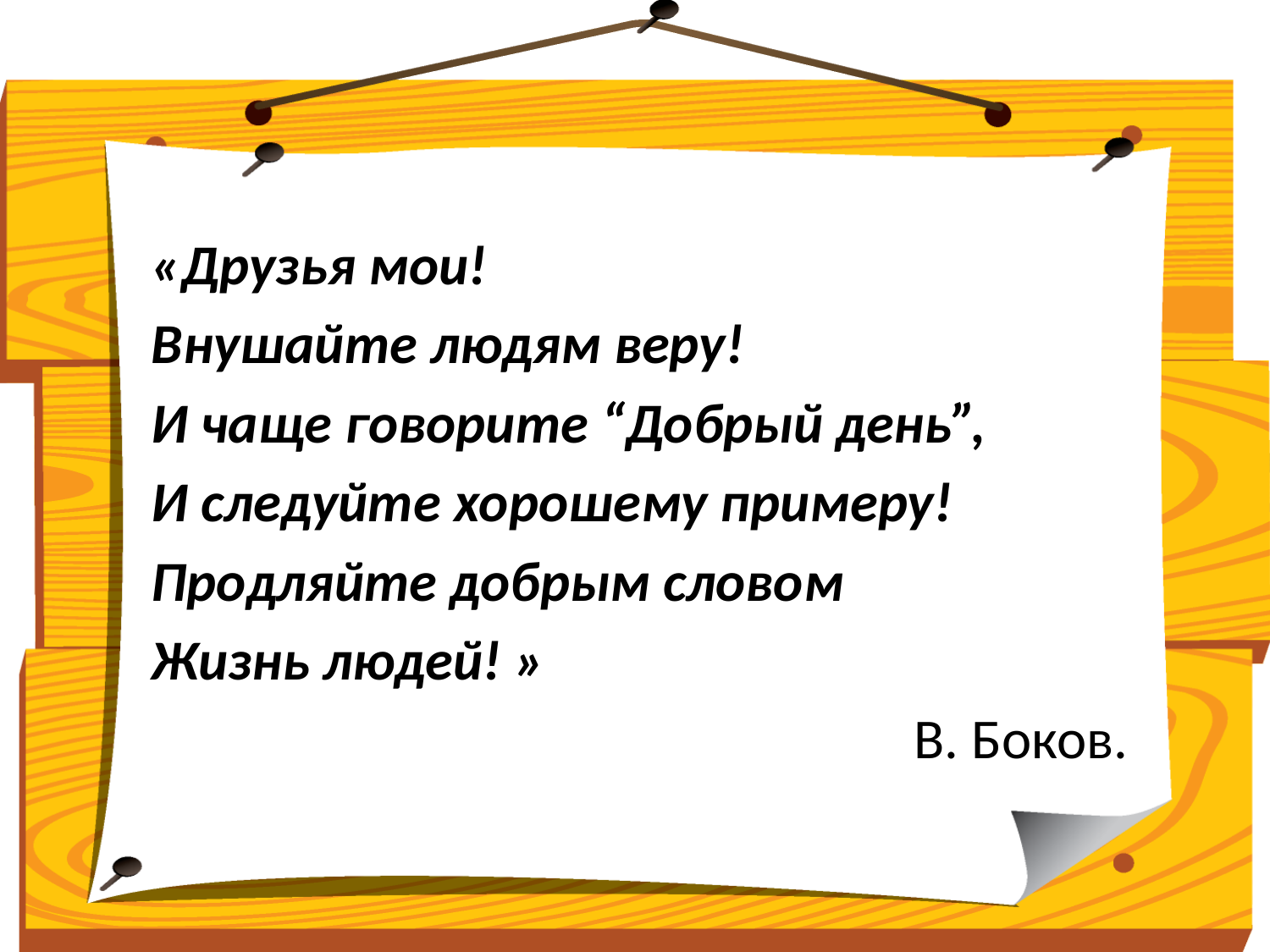

#
«Друзья мои!
Внушайте людям веру!
И чаще говорите “Добрый день”,
И следуйте хорошему примеру!
Продляйте добрым словом
Жизнь людей! »
В. Боков.